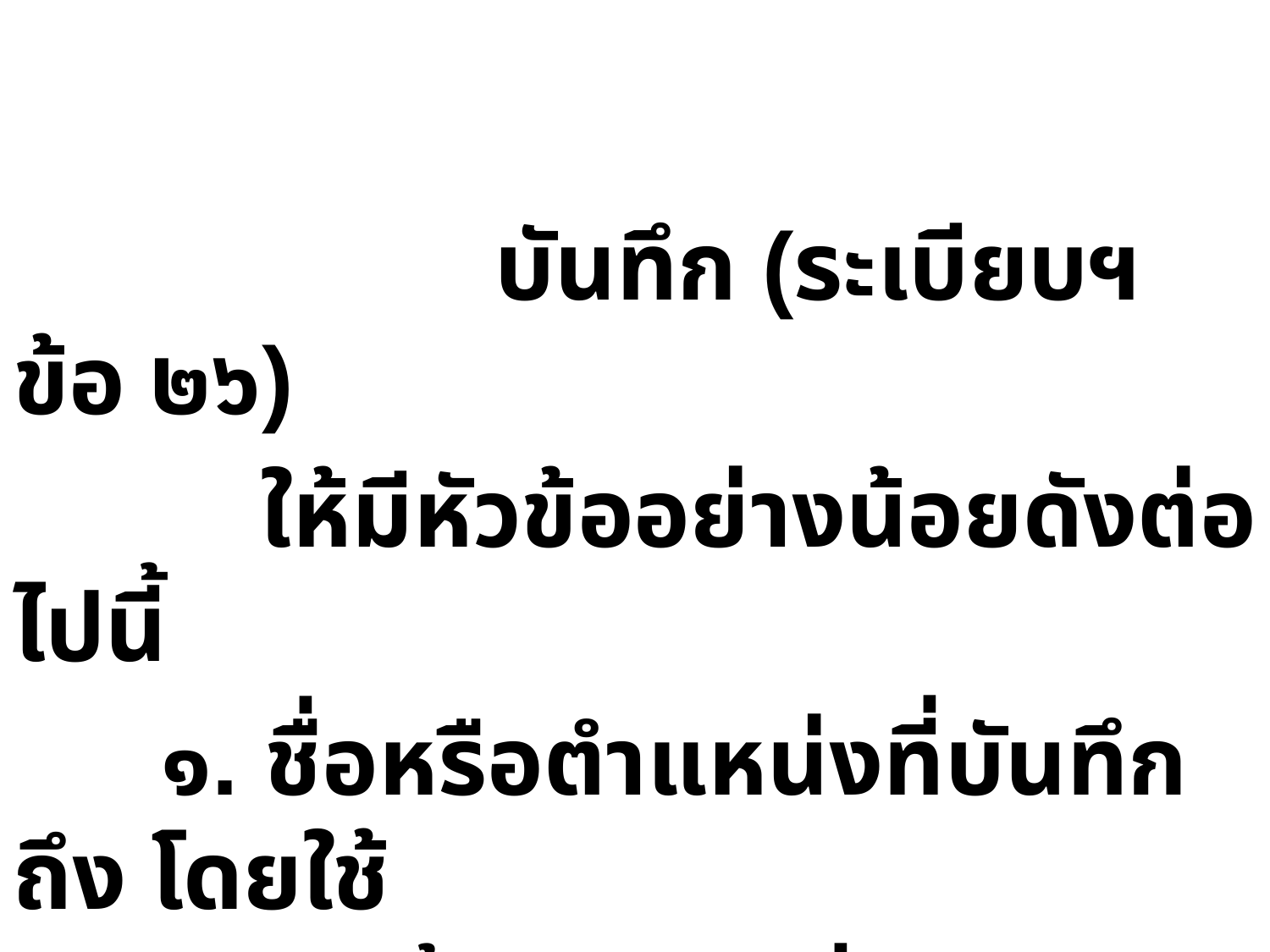

บันทึก (ระเบียบฯ ข้อ ๒๖)
          ให้มีหัวข้ออย่างน้อยดังต่อไปนี้
      ๑. ชื่อหรือตำแหน่งที่บันทึกถึง โดยใช้
           คำขึ้นต้นตามที่กำหนดไว้ในภาคผนวก ๒